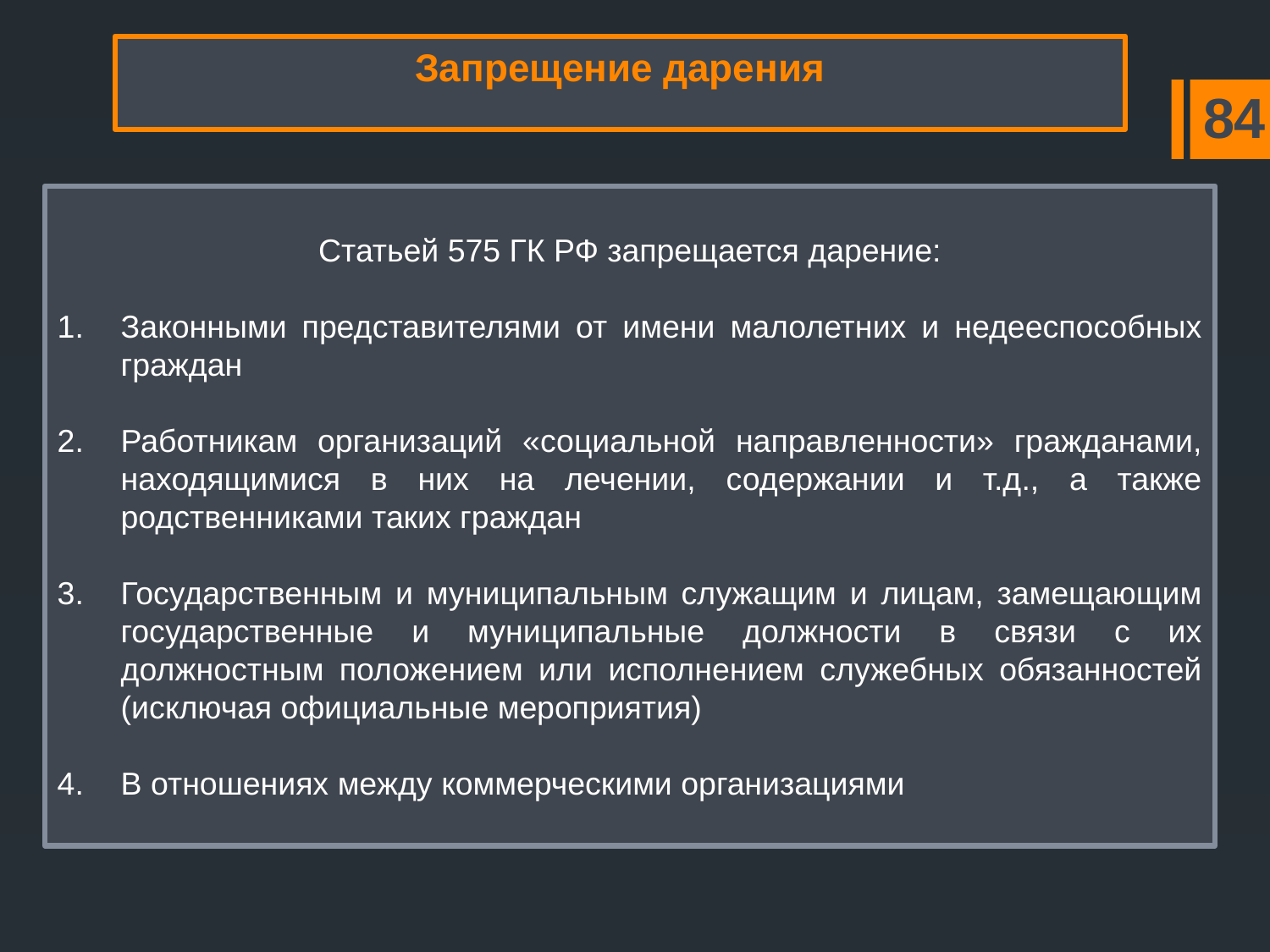

# Запрещение дарения
 84

Статьей 575 ГК РФ запрещается дарение:

Законными представителями от имени малолетних и недееспособных граждан

Работникам организаций «социальной направленности» гражданами, находящимися в них на лечении, содержании и т.д., а также родственниками таких граждан

Государственным и муниципальным служащим и лицам, замещающим государственные и муниципальные должности в связи с их должностным положением или исполнением служебных обязанностей (исключая официальные мероприятия)

В отношениях между коммерческими организациями